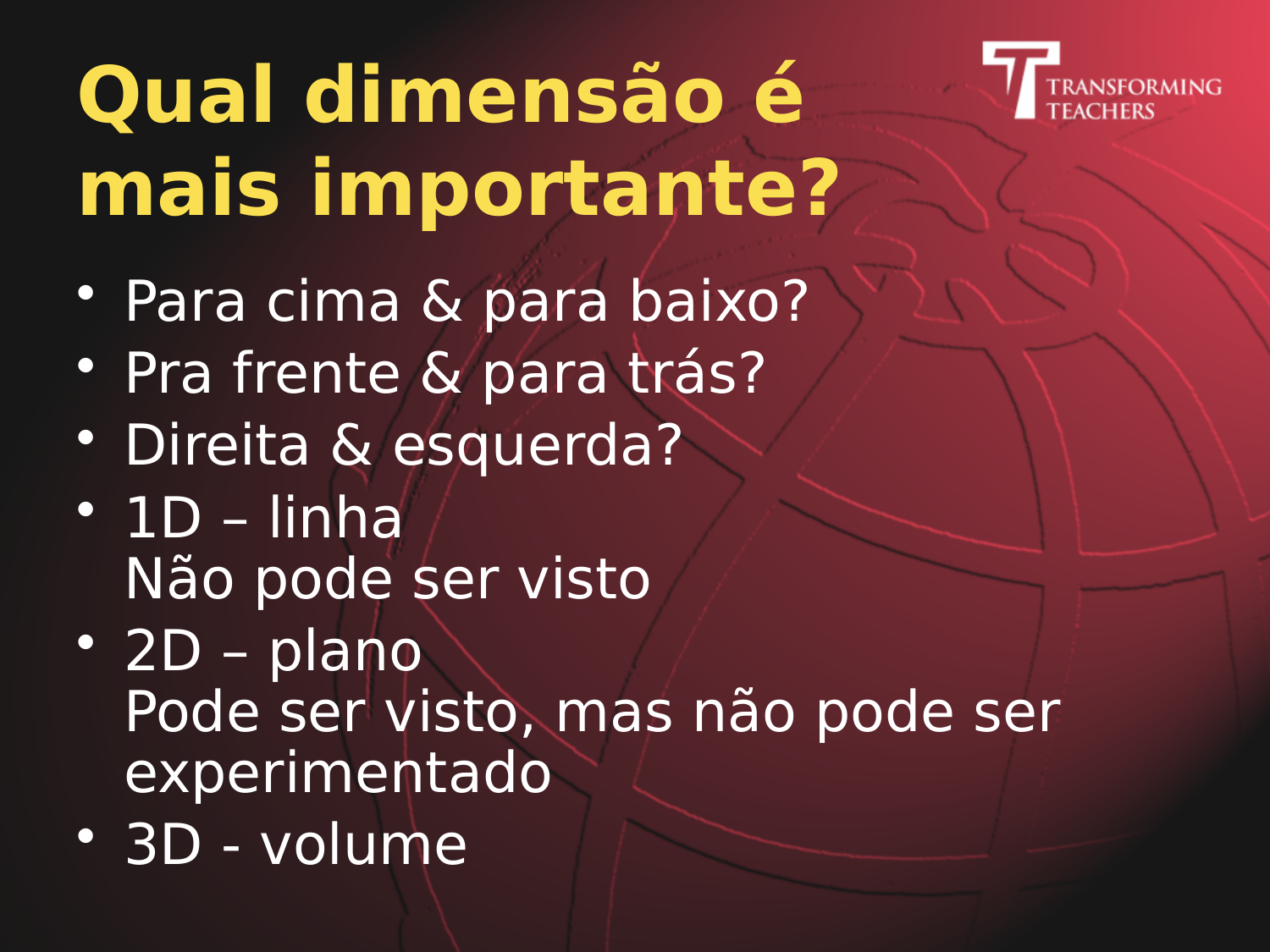

# Qual dimensão é mais importante?
Para cima & para baixo?
Pra frente & para trás?
Direita & esquerda?
1D – linha
Não pode ser visto
2D – plano
Pode ser visto, mas não pode ser experimentado
3D - volume